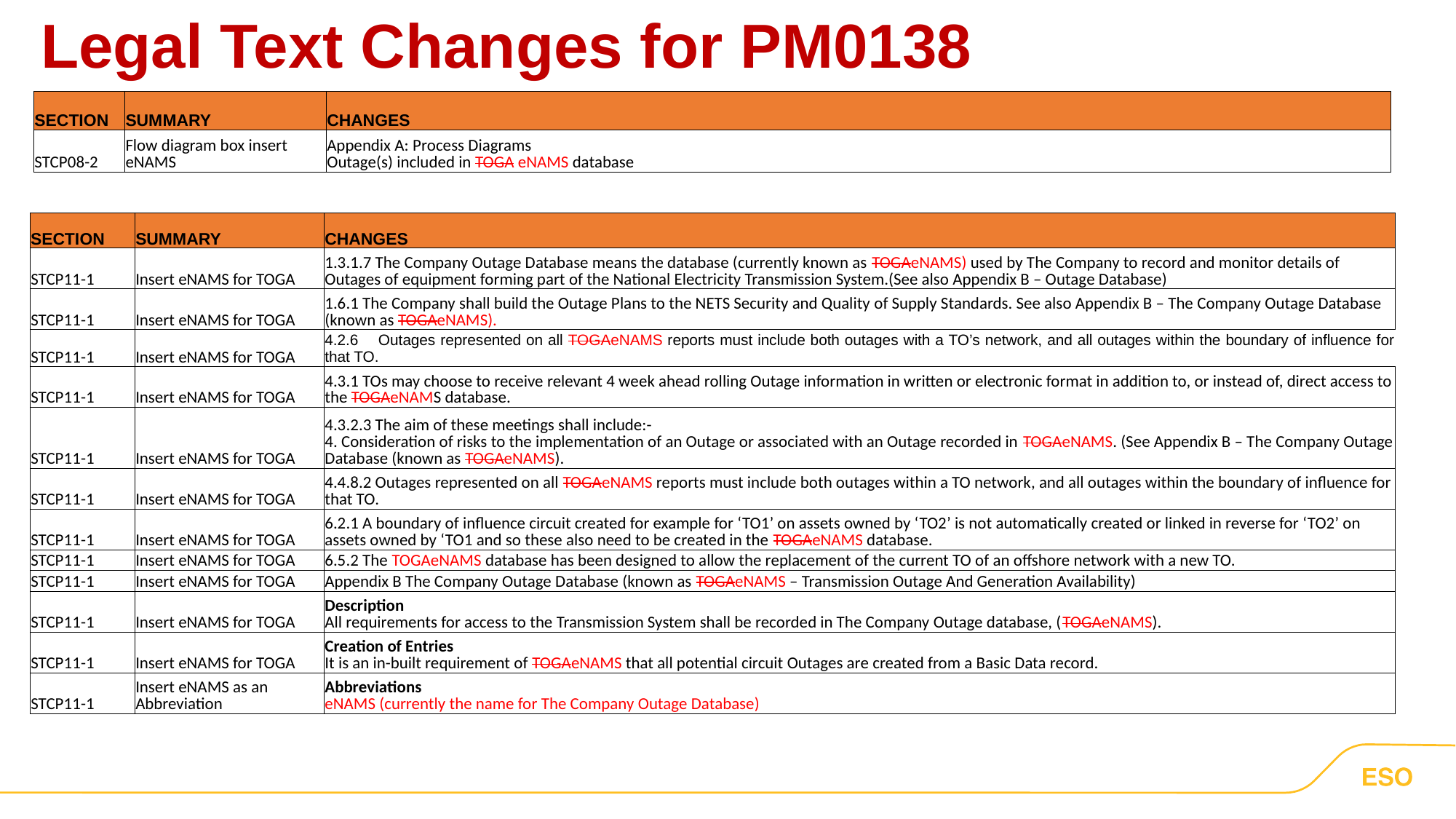

# Legal Text Changes for PM0138
| SECTION | SUMMARY | CHANGES |
| --- | --- | --- |
| STCP08-2 | Flow diagram box insert eNAMS | Appendix A: Process Diagrams Outage(s) included in TOGA eNAMS database |
| SECTION | SUMMARY | CHANGES |
| --- | --- | --- |
| STCP11-1 | Insert eNAMS for TOGA | 1.3.1.7 The Company Outage Database means the database (currently known as TOGAeNAMS) used by The Company to record and monitor details of Outages of equipment forming part of the National Electricity Transmission System.(See also Appendix B – Outage Database) |
| STCP11-1 | Insert eNAMS for TOGA | 1.6.1 The Company shall build the Outage Plans to the NETS Security and Quality of Supply Standards. See also Appendix B – The Company Outage Database (known as TOGAeNAMS). |
| STCP11-1 | Insert eNAMS for TOGA | 4.2.6       Outages represented on all TOGAeNAMS reports must include both outages with a TO’s network, and all outages within the boundary of influence for that TO. |
| STCP11-1 | Insert eNAMS for TOGA | 4.3.1 TOs may choose to receive relevant 4 week ahead rolling Outage information in written or electronic format in addition to, or instead of, direct access to the TOGAeNAMS database. |
| STCP11-1 | Insert eNAMS for TOGA | 4.3.2.3 The aim of these meetings shall include:- 4. Consideration of risks to the implementation of an Outage or associated with an Outage recorded in TOGAeNAMS. (See Appendix B – The Company Outage Database (known as TOGAeNAMS). |
| STCP11-1 | Insert eNAMS for TOGA | 4.4.8.2 Outages represented on all TOGAeNAMS reports must include both outages within a TO network, and all outages within the boundary of influence for that TO. |
| STCP11-1 | Insert eNAMS for TOGA | 6.2.1 A boundary of influence circuit created for example for ‘TO1’ on assets owned by ‘TO2’ is not automatically created or linked in reverse for ‘TO2’ on assets owned by ‘TO1 and so these also need to be created in the TOGAeNAMS database. |
| STCP11-1 | Insert eNAMS for TOGA | 6.5.2 The TOGAeNAMS database has been designed to allow the replacement of the current TO of an offshore network with a new TO. |
| STCP11-1 | Insert eNAMS for TOGA | Appendix B The Company Outage Database (known as TOGAeNAMS – Transmission Outage And Generation Availability) |
| STCP11-1 | Insert eNAMS for TOGA | Description All requirements for access to the Transmission System shall be recorded in The Company Outage database, (TOGAeNAMS). |
| STCP11-1 | Insert eNAMS for TOGA | Creation of Entries It is an in-built requirement of TOGAeNAMS that all potential circuit Outages are created from a Basic Data record. |
| STCP11-1 | Insert eNAMS as an Abbreviation | Abbreviations eNAMS (currently the name for The Company Outage Database) |